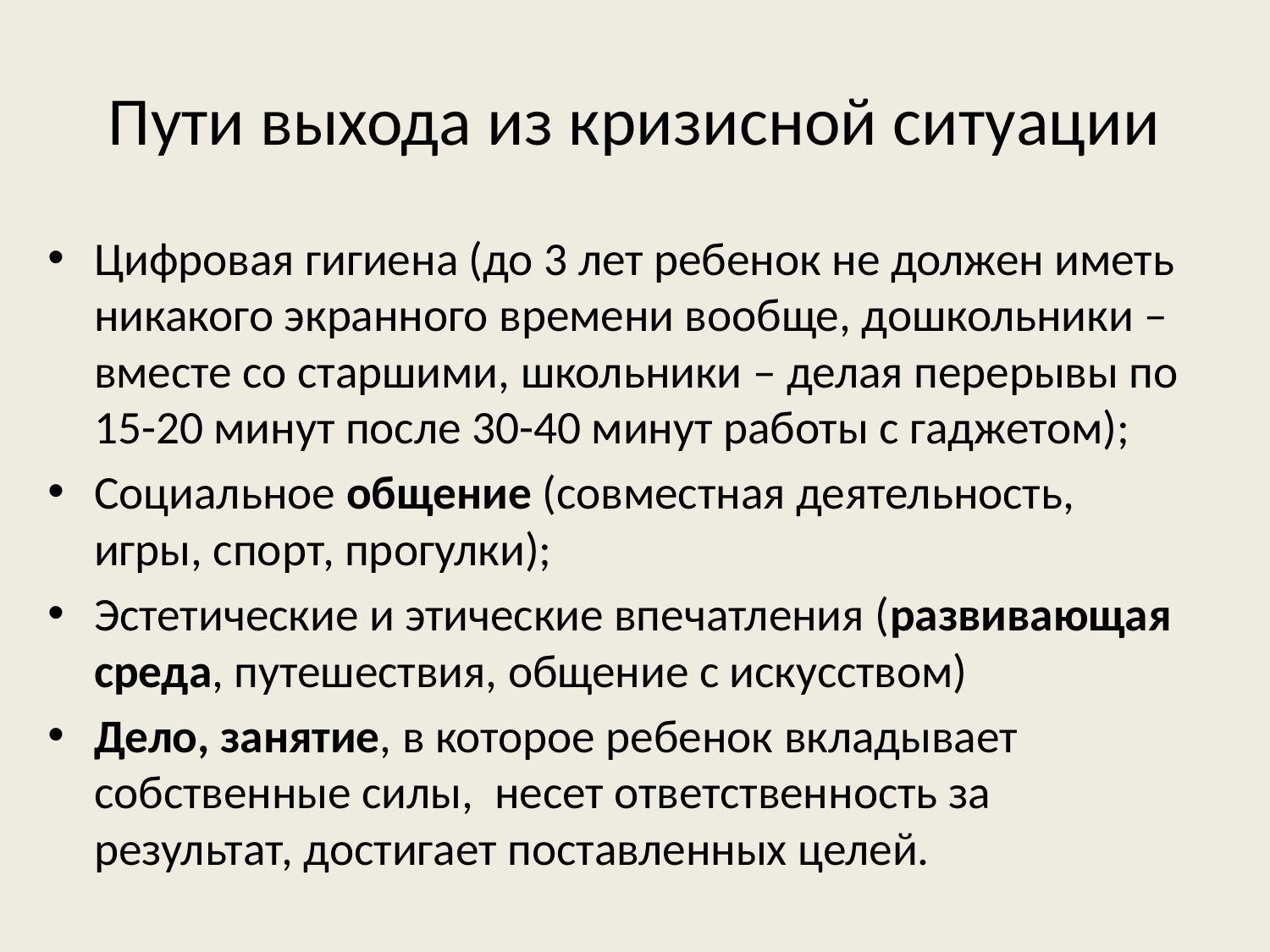

# Пути выхода из кризисной ситуации
Цифровая гигиена (до 3 лет ребенок не должен иметь никакого экранного времени вообще, дошкольники – вместе со старшими, школьники – делая перерывы по 15-20 минут после 30-40 минут работы с гаджетом);
Социальное общение (совместная деятельность, игры, спорт, прогулки);
Эстетические и этические впечатления (развивающая среда, путешествия, общение с искусством)
Дело, занятие, в которое ребенок вкладывает собственные силы,  несет ответственность за результат, достигает поставленных целей.